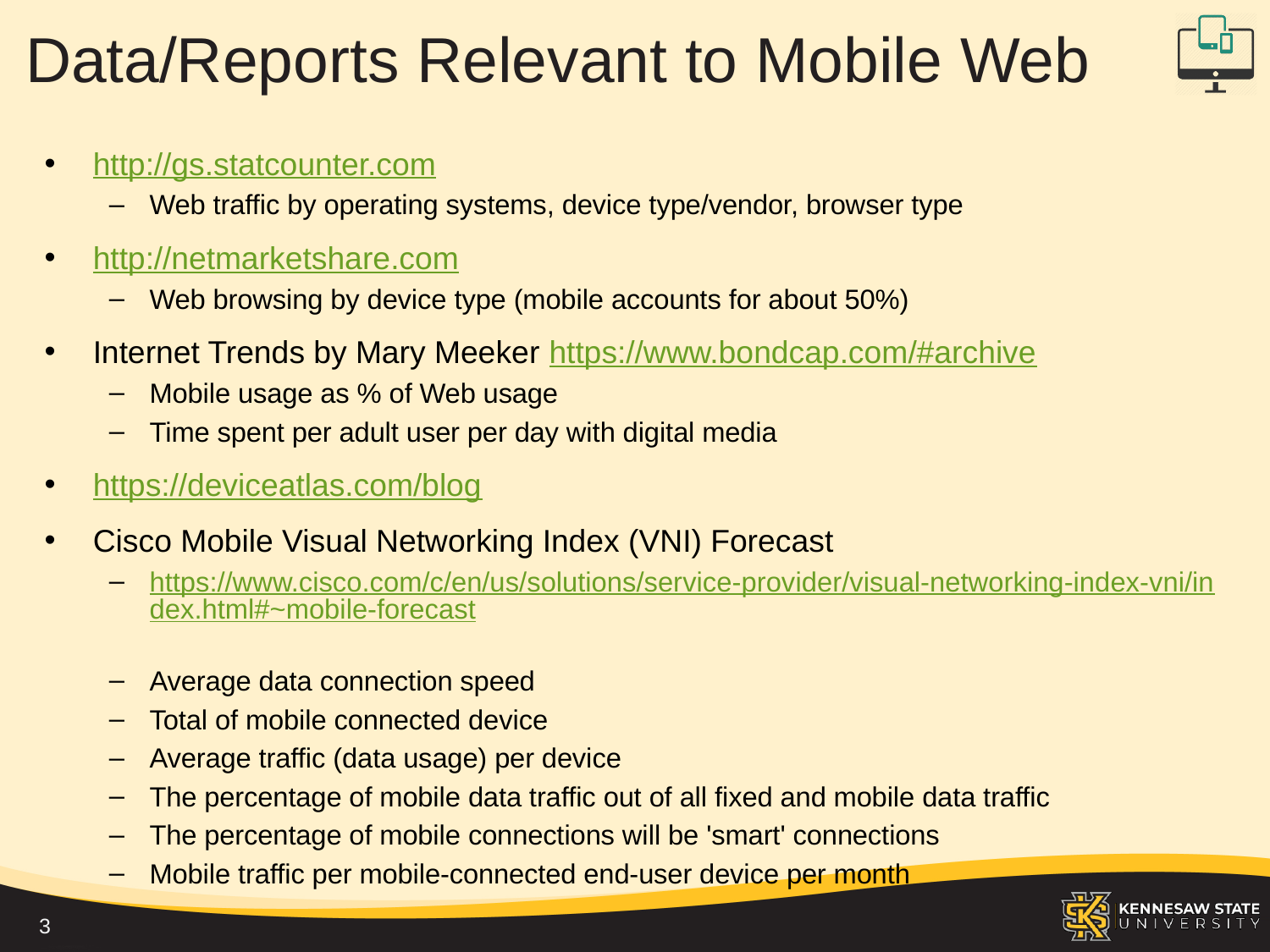

# Data/Reports Relevant to Mobile Web
http://gs.statcounter.com
Web traffic by operating systems, device type/vendor, browser type
http://netmarketshare.com
Web browsing by device type (mobile accounts for about 50%)
Internet Trends by Mary Meeker https://www.bondcap.com/#archive
Mobile usage as % of Web usage
Time spent per adult user per day with digital media
https://deviceatlas.com/blog
Cisco Mobile Visual Networking Index (VNI) Forecast
https://www.cisco.com/c/en/us/solutions/service-provider/visual-networking-index-vni/index.html#~mobile-forecast
Average data connection speed
Total of mobile connected device
Average traffic (data usage) per device
The percentage of mobile data traffic out of all fixed and mobile data traffic
The percentage of mobile connections will be 'smart' connections
Mobile traffic per mobile-connected end-user device per month

3